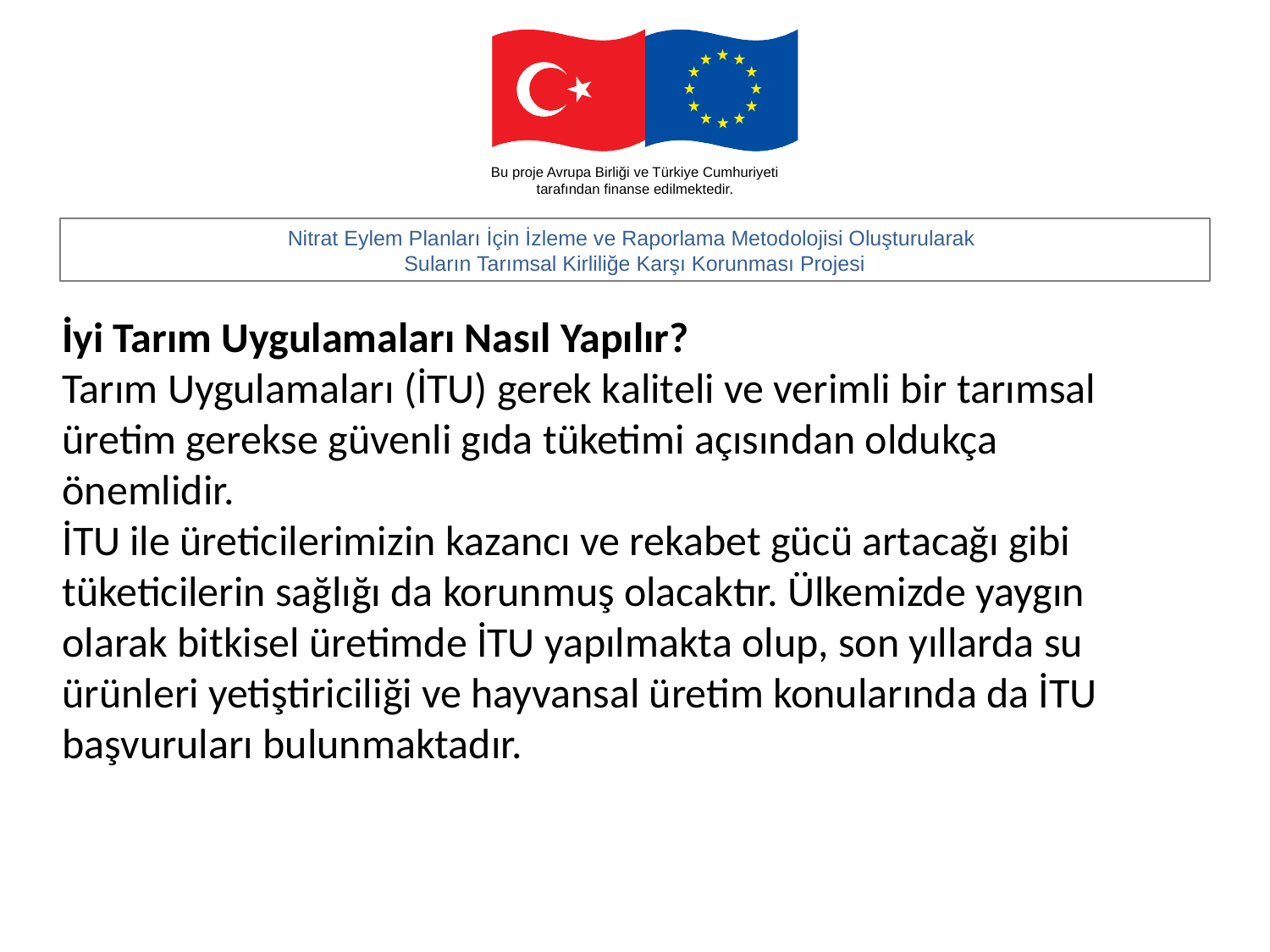

İyi Tarım Uygulamaları Nasıl Yapılır?
Tarım Uygulamaları (İTU) gerek kaliteli ve verimli bir tarımsal üretim gerekse güvenli gıda tüketimi açısından oldukça önemlidir.
İTU ile üreticilerimizin kazancı ve rekabet gücü artacağı gibi tüketicilerin sağlığı da korunmuş olacaktır. Ülkemizde yaygın olarak bitkisel üretimde İTU yapılmakta olup, son yıllarda su ürünleri yetiştiriciliği ve hayvansal üretim konularında da İTU başvuruları bulunmaktadır.